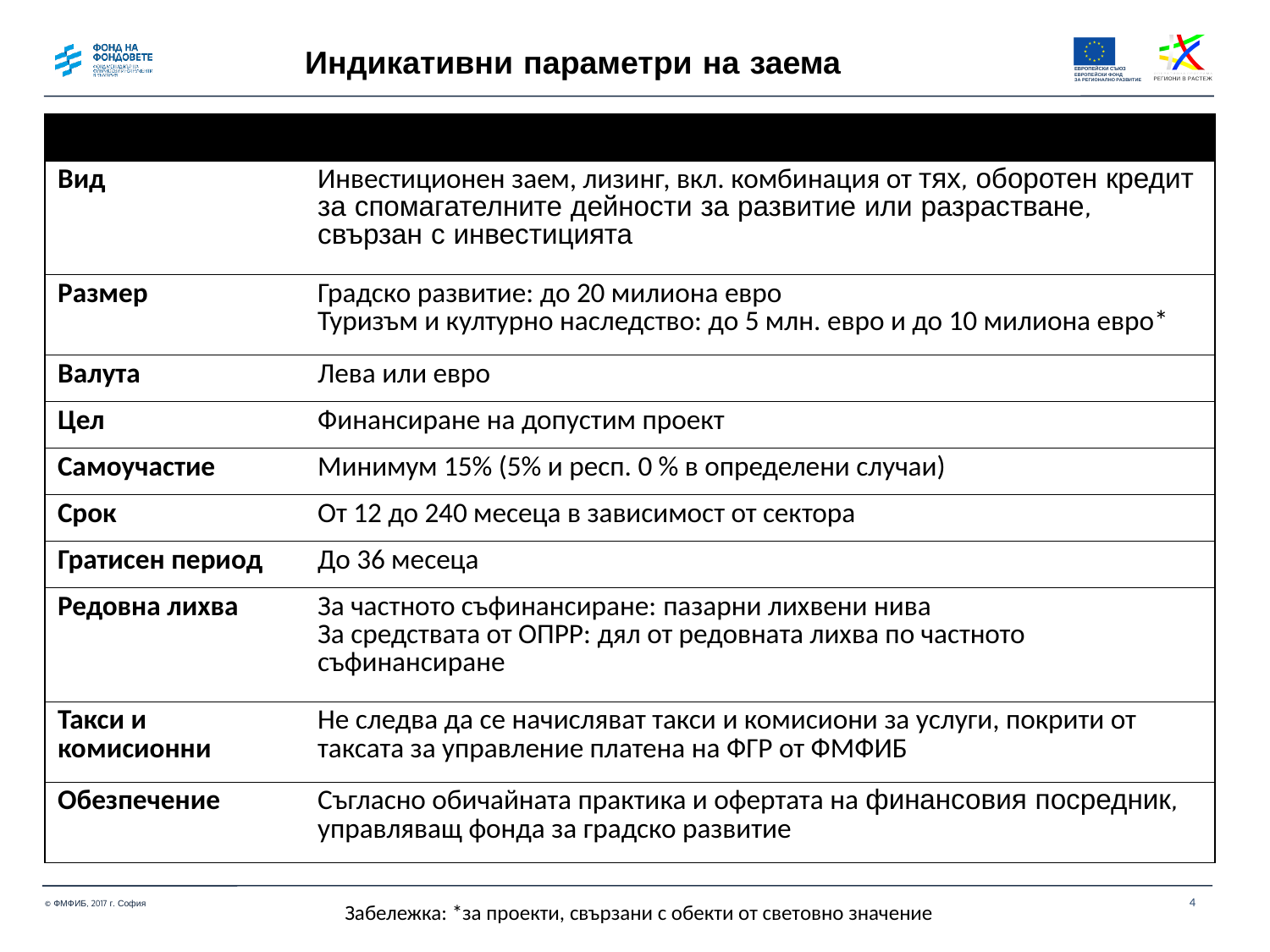

Индикативни параметри на заема
|  |  |
| --- | --- |
| Вид | Инвестиционен заем, лизинг, вкл. комбинация от тях, оборотен кредит за спомагателните дейности за развитие или разрастване, свързан с инвестицията |
| Размер | Градско развитие: до 20 милиона евро Туризъм и културно наследство: до 5 млн. евро и до 10 милиона евро\* |
| Валута | Лева или евро |
| Цел | Финансиране на допустим проект |
| Самоучастие | Минимум 15% (5% и респ. 0 % в определени случаи) |
| Срок | От 12 до 240 месеца в зависимост от сектора |
| Гратисен период | До 36 месеца |
| Редовна лихва | За частното съфинансиране: пазарни лихвени нива За средствата от ОПРР: дял от редовната лихва по частното съфинансиране |
| Такси и комисионни | Не следва да се начисляват такси и комисиони за услуги, покрити от таксата за управление платена на ФГР от ФМФИБ |
| Обезпечение | Съгласно обичайната практика и офертата на финансовия посредник, управляващ фонда за градско развитие |
4
Забележка: *за проекти, свързани с обекти от световно значение